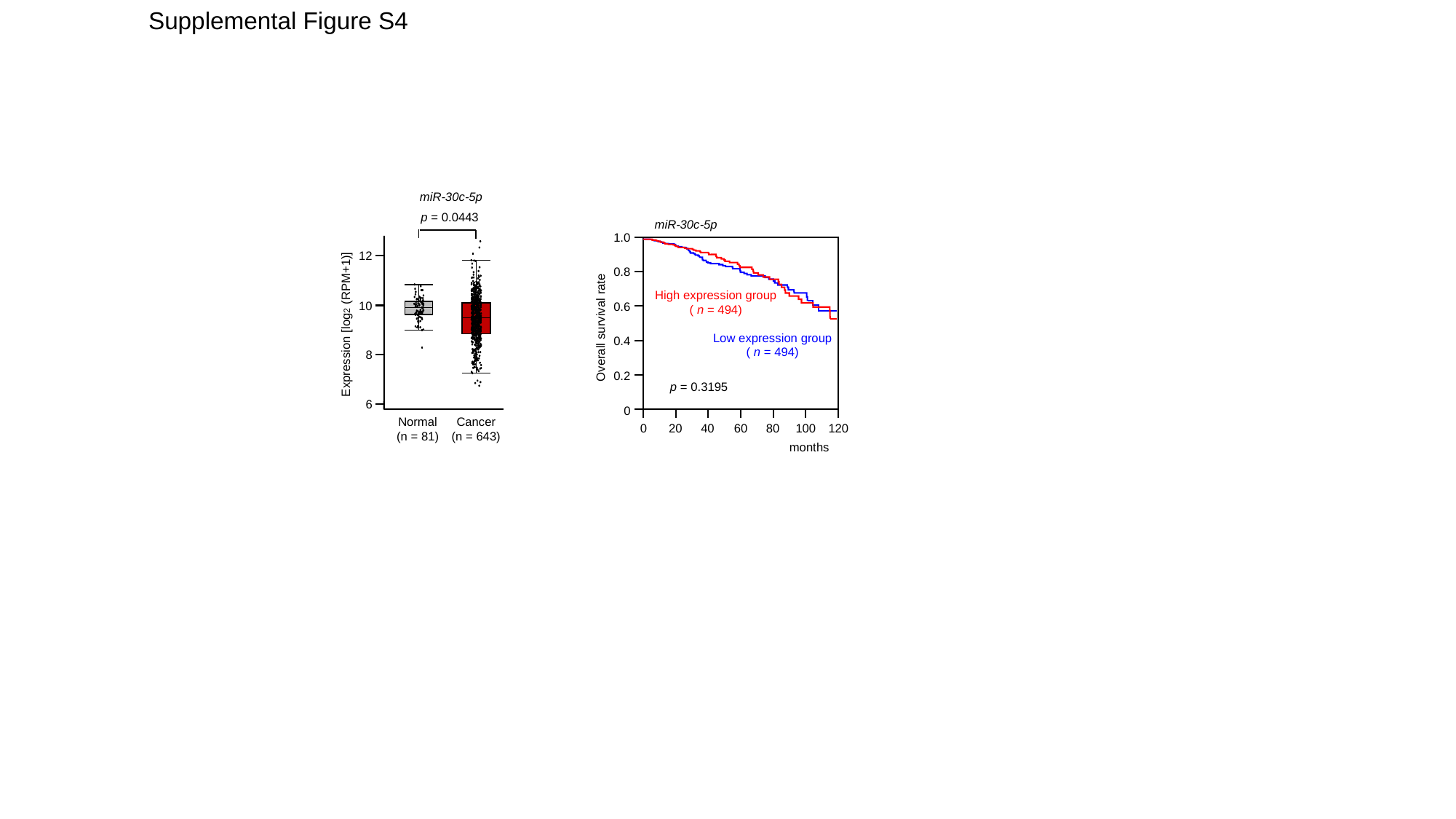

Supplemental Figure S4
miR-30c-5p
p = 0.0443

12

10
Expression [log2 (RPM+1)]
8
6
Normal
(n = 81)
Cancer
(n = 643)
miR-30c-5p
1.0

0.8
High expression group
( n = 494)
0.6
Overall survival rate
Low expression group
( n = 494)
0.4
0.2
0
0
20
40
60
80
100
120
months

p = 0.3195